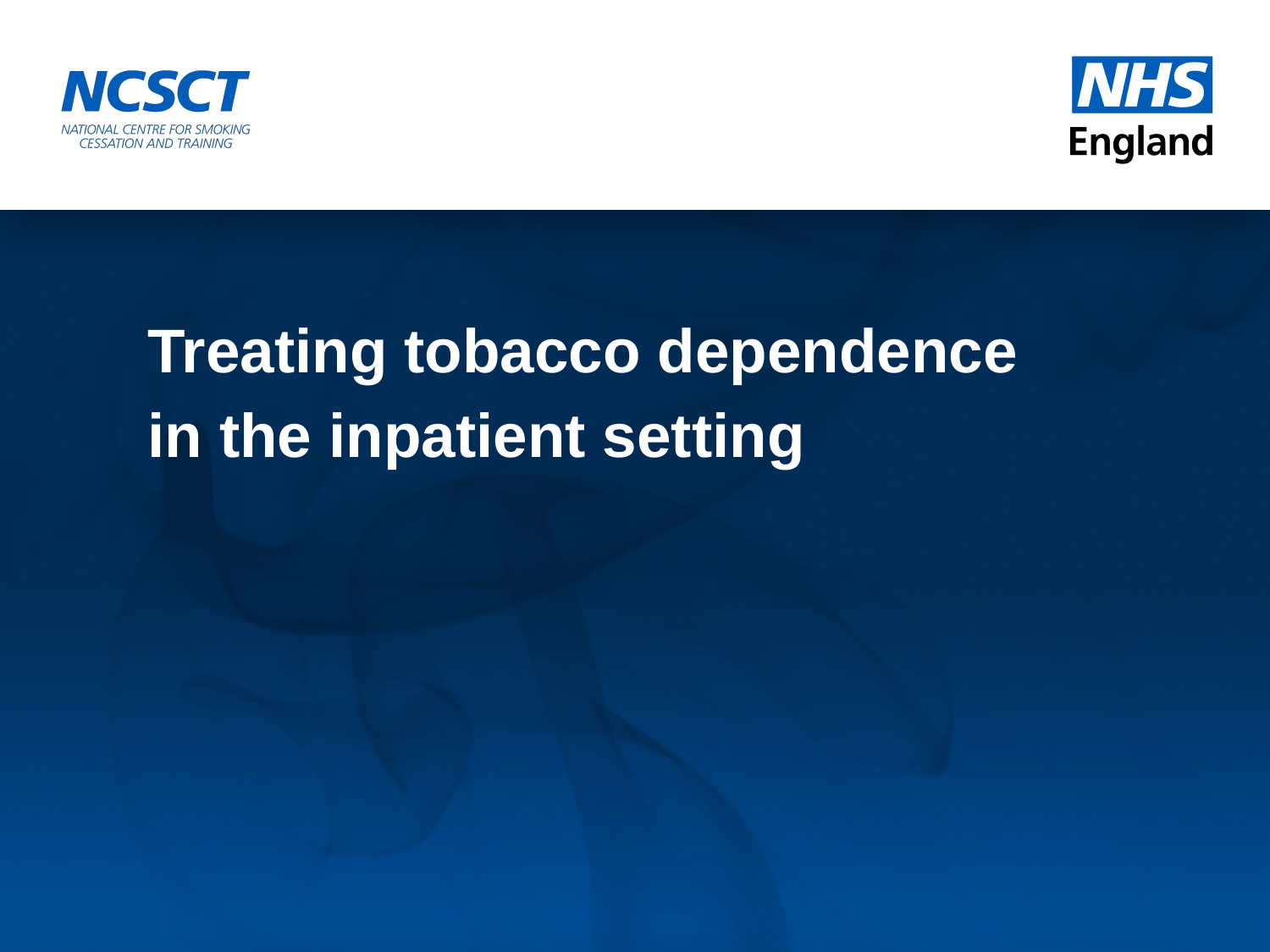

Treating tobacco dependence
in the inpatient setting